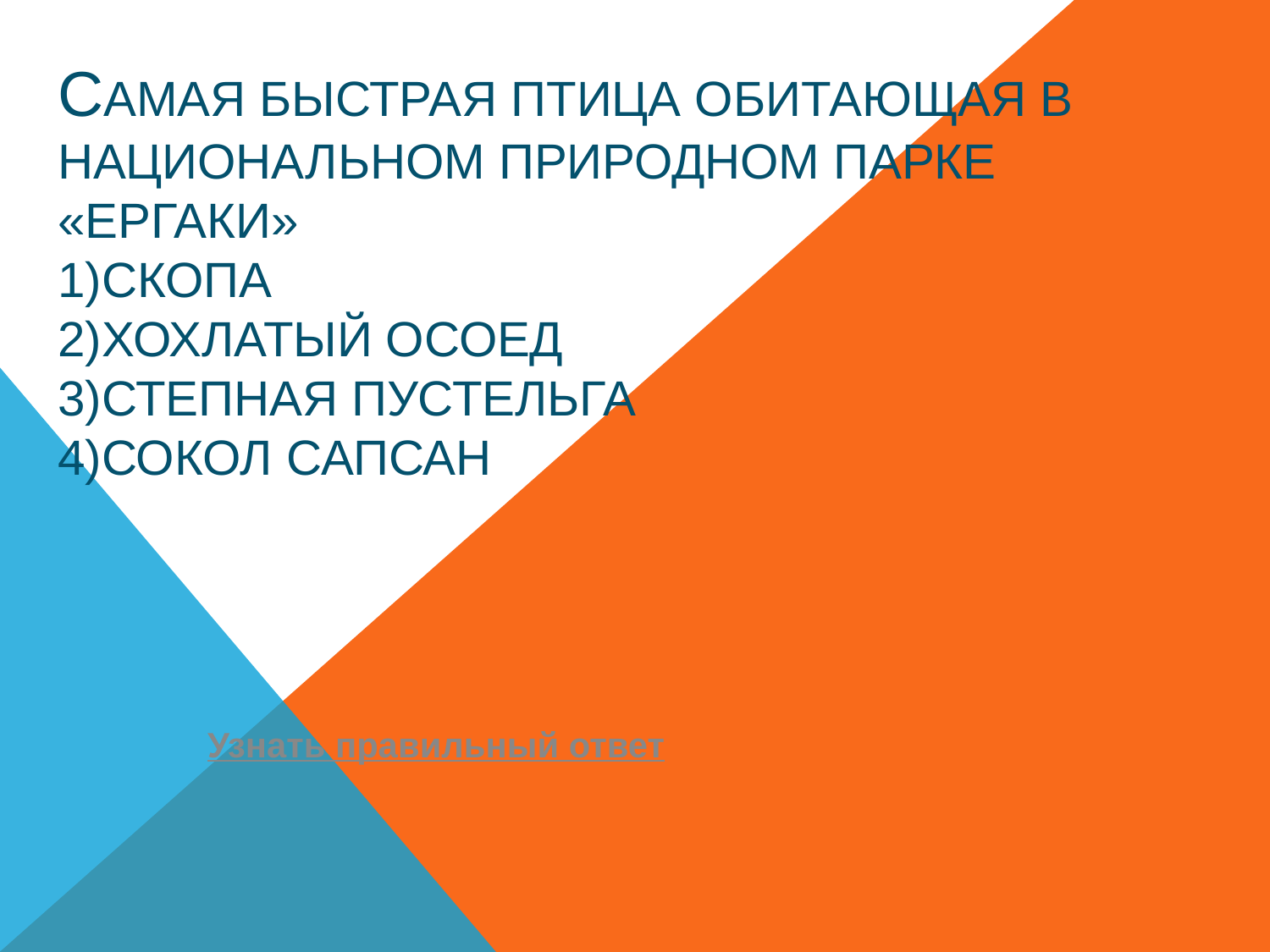

# Самая быстрая птица обитающая в национальном природном парке «ергаки» 1)скопа 2)хохлатый осоед 3)степная пустельга 4)сокол сапсан
Узнать правильный ответ